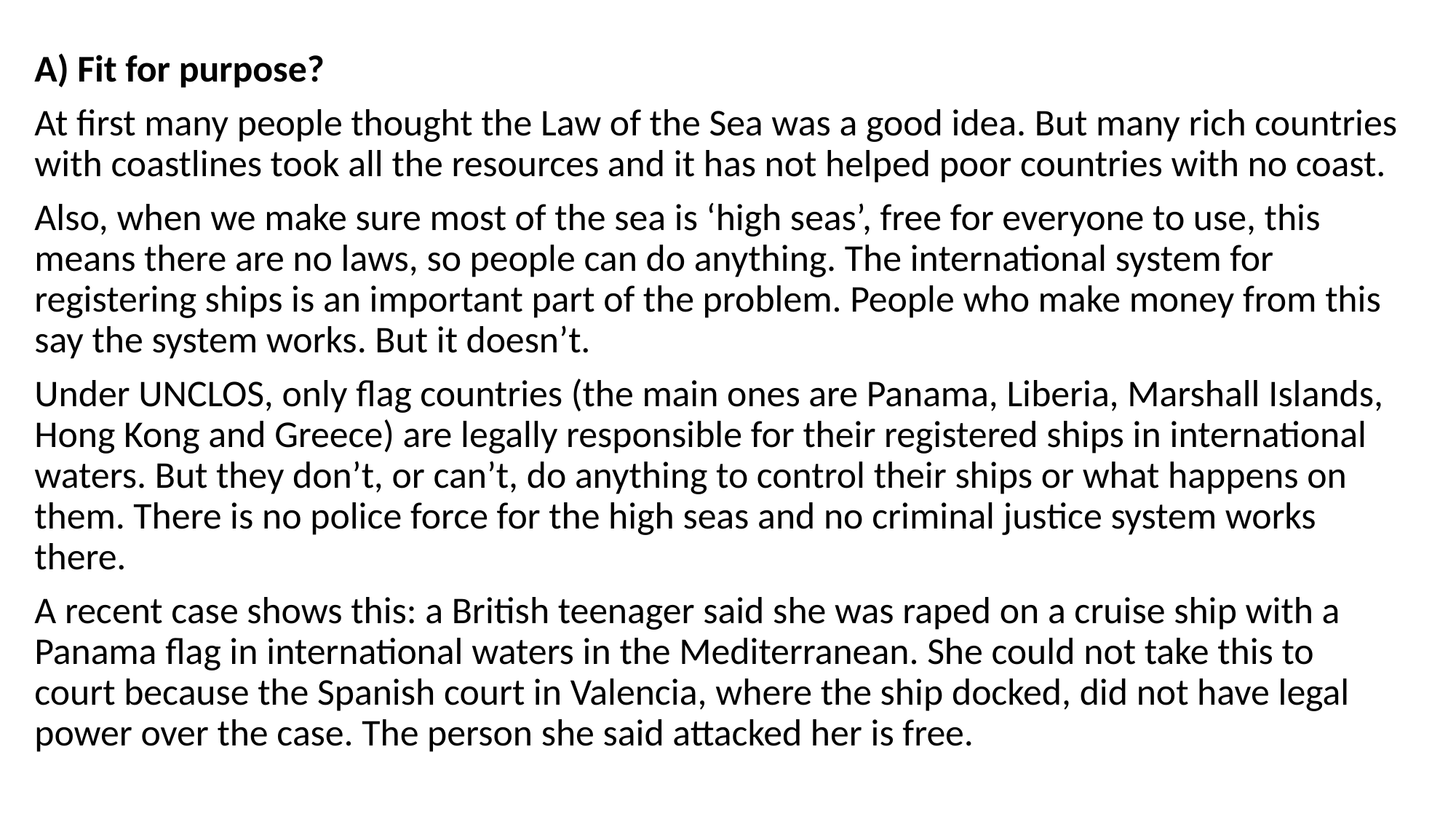

A) Fit for purpose?
At first many people thought the Law of the Sea was a good idea. But many rich countries with coastlines took all the resources and it has not helped poor countries with no coast.
Also, when we make sure most of the sea is ‘high seas’, free for everyone to use, this means there are no laws, so people can do anything. The international system for registering ships is an important part of the problem. People who make money from this say the system works. But it doesn’t.
Under UNCLOS, only flag countries (the main ones are Panama, Liberia, Marshall Islands, Hong Kong and Greece) are legally responsible for their registered ships in international waters. But they don’t, or can’t, do anything to control their ships or what happens on them. There is no police force for the high seas and no criminal justice system works there.
A recent case shows this: a British teenager said she was raped on a cruise ship with a Panama flag in international waters in the Mediterranean. She could not take this to court because the Spanish court in Valencia, where the ship docked, did not have legal power over the case. The person she said attacked her is free.